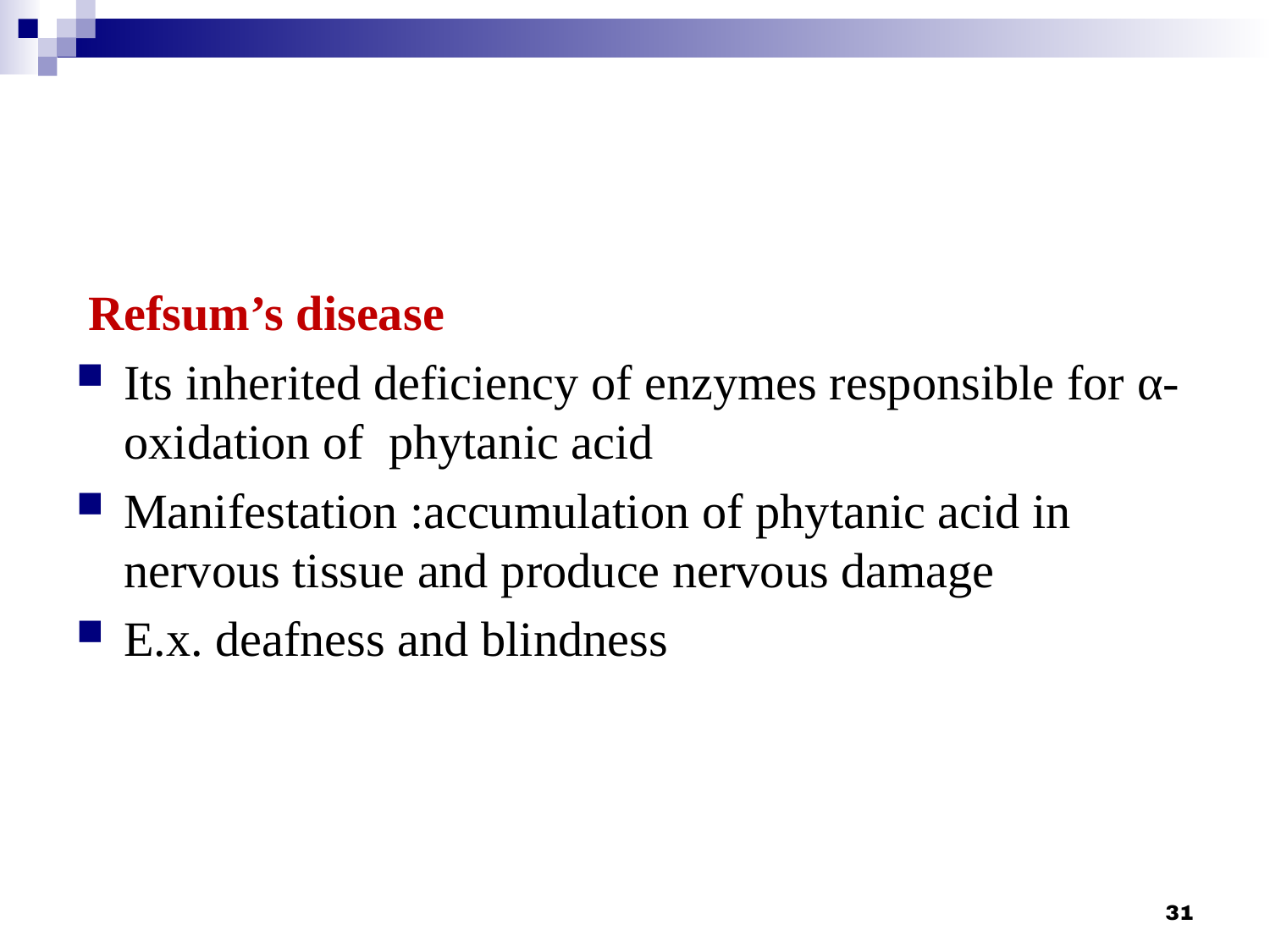

#
 Refsum’s disease
Its inherited deficiency of enzymes responsible for α-oxidation of  phytanic acid
Manifestation :accumulation of phytanic acid in nervous tissue and produce nervous damage
E.x. deafness and blindness

31